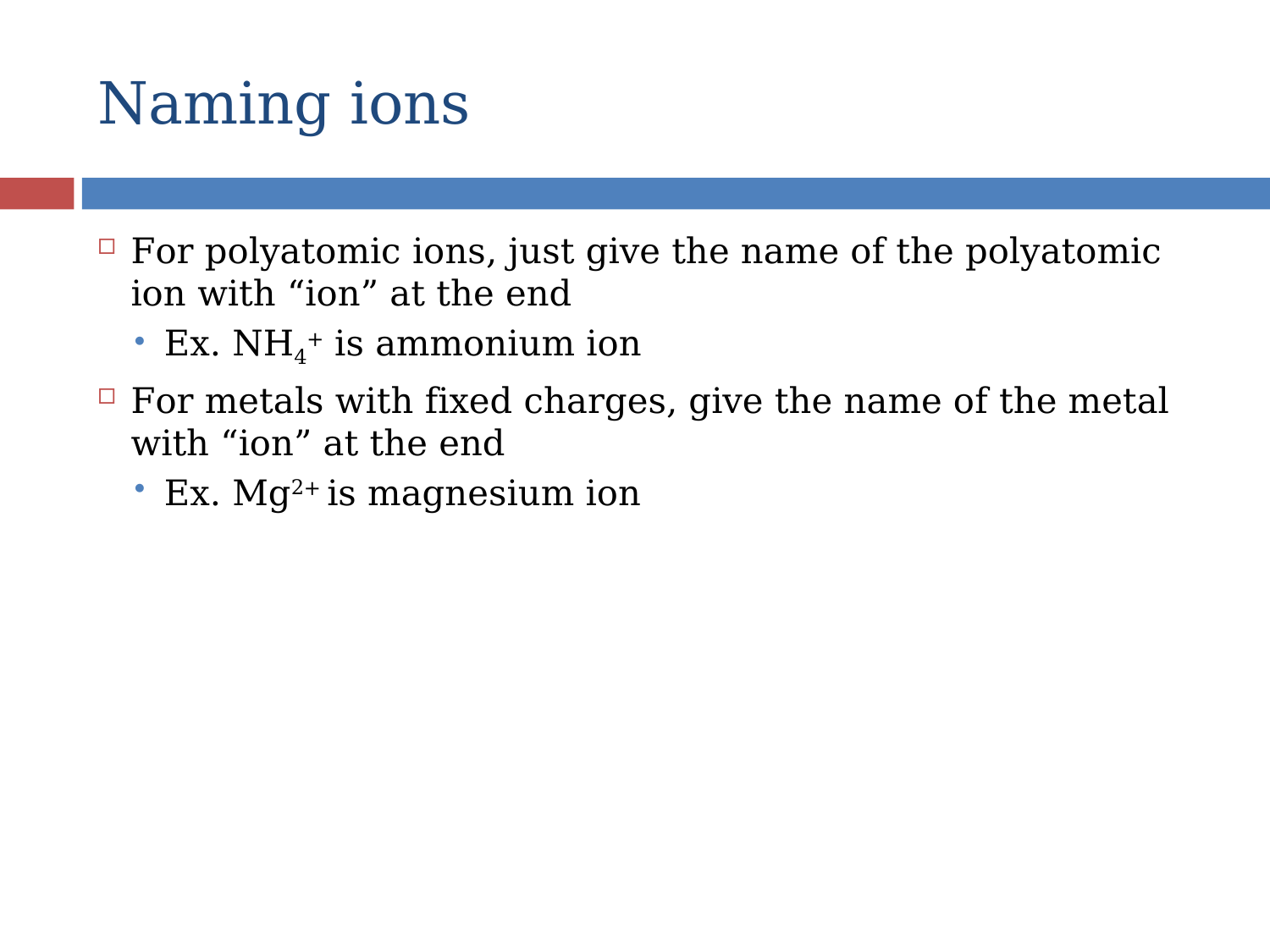

# Naming ions
For polyatomic ions, just give the name of the polyatomic ion with “ion” at the end
Ex. NH4+ is ammonium ion
For metals with fixed charges, give the name of the metal with “ion” at the end
Ex. Mg2+ is magnesium ion